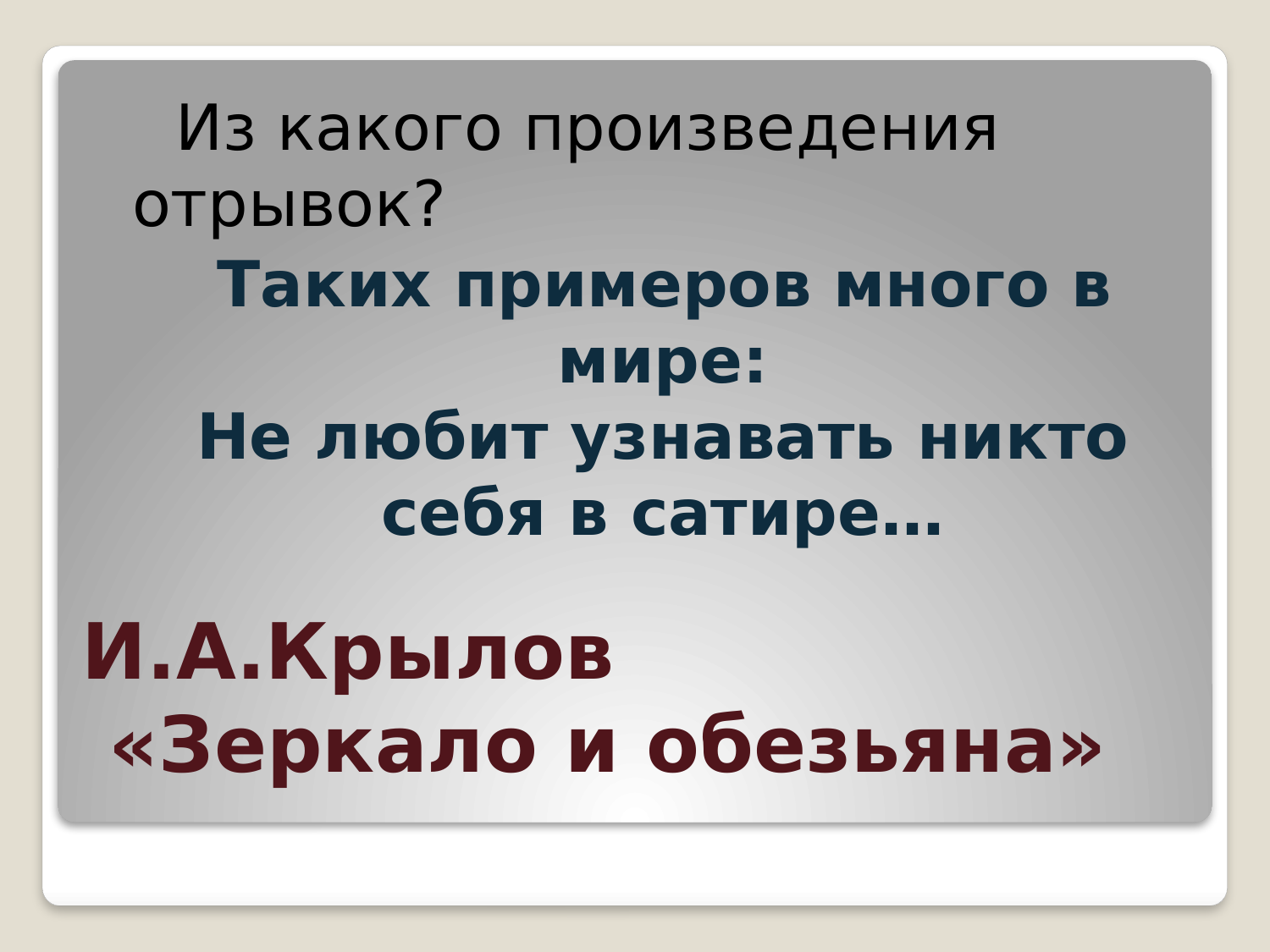

Из какого произведения отрывок?
  Таких примеров много в мире:
Не любит узнавать никто себя в сатире…
И.А.Крылов
 «Зеркало и обезьяна»